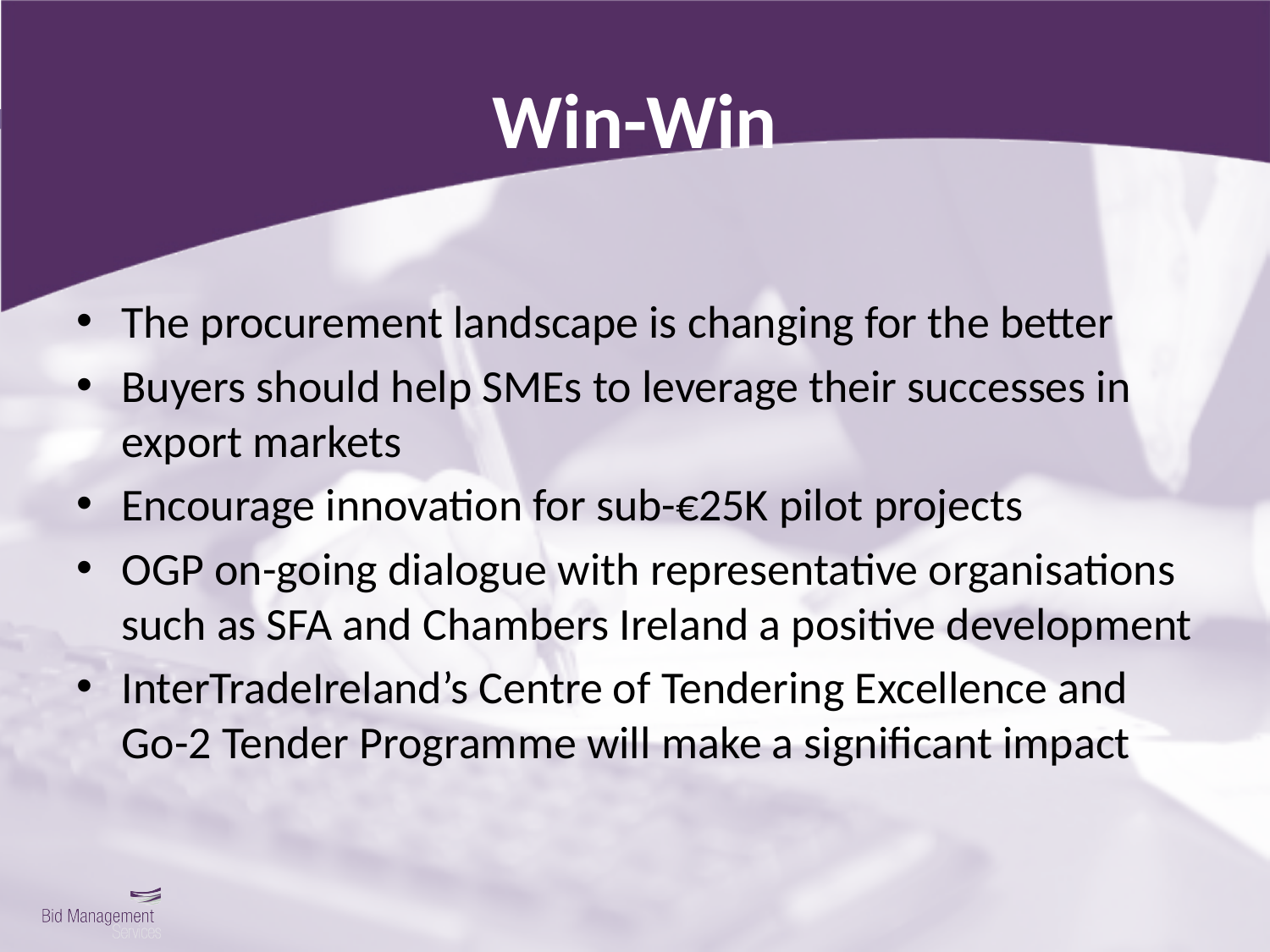

# Win-Win
The procurement landscape is changing for the better
Buyers should help SMEs to leverage their successes in  export markets
Encourage innovation for sub-€25K pilot projects
OGP on-going dialogue with representative organisations such as SFA and Chambers Ireland a positive development
InterTradeIreland’s Centre of Tendering Excellence and Go-2 Tender Programme will make a significant impact